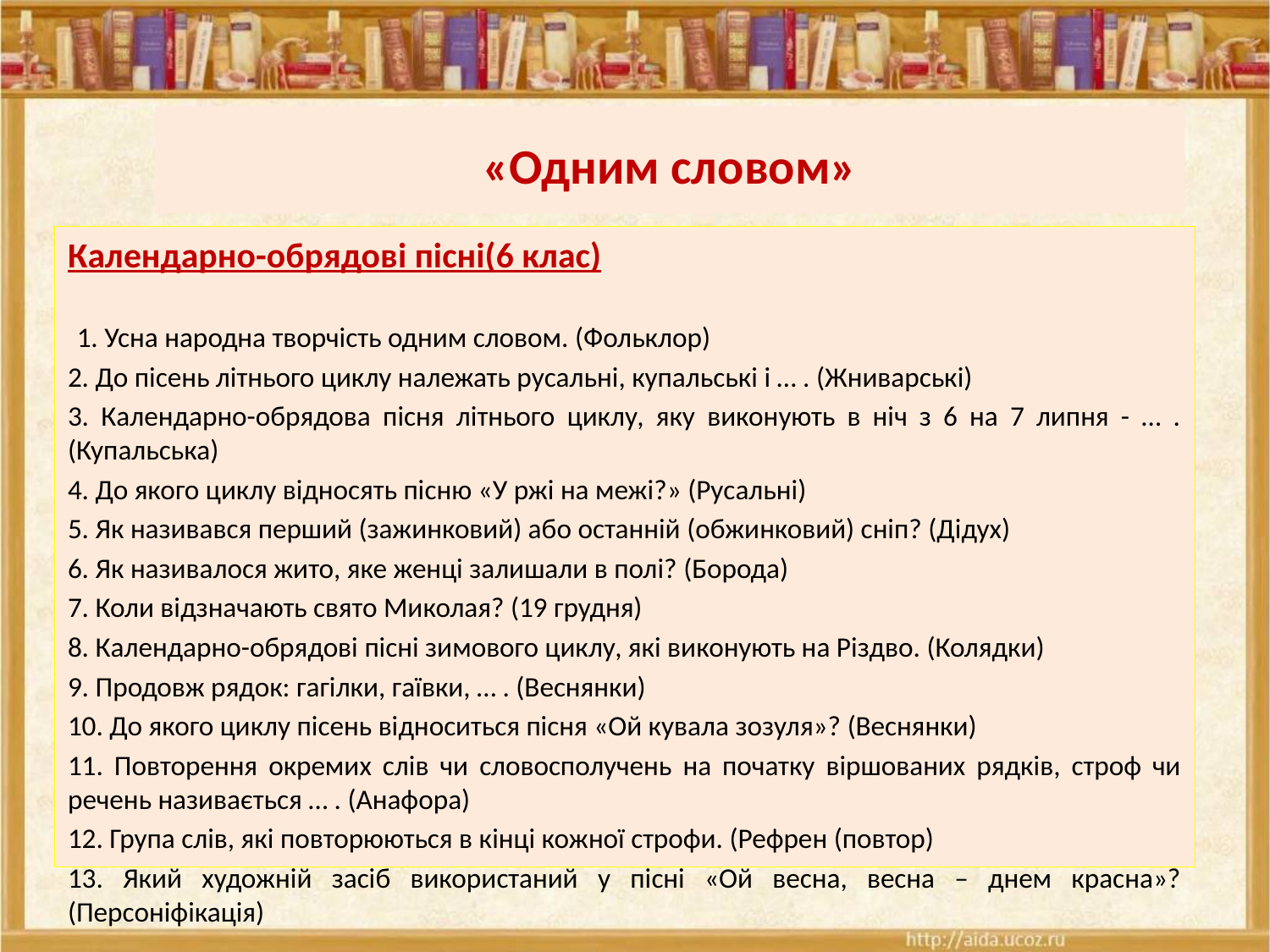

# «Одним словом»
Календарно-обрядові пісні(6 клас)
 1. Усна народна творчість одним словом. (Фольклор)
2. До пісень літнього циклу належать русальні, купальські і … . (Жниварські)
3. Календарно-обрядова пісня літнього циклу, яку виконують в ніч з 6 на 7 липня - … . (Купальська)
4. До якого циклу відносять пісню «У ржі на межі?» (Русальні)
5. Як називався перший (зажинковий) або останній (обжинковий) сніп? (Дідух)
6. Як називалося жито, яке женці залишали в полі? (Борода)
7. Коли відзначають свято Миколая? (19 грудня)
8. Календарно-обрядові пісні зимового циклу, які виконують на Різдво. (Колядки)
9. Продовж рядок: гагілки, гаївки, … . (Веснянки)
10. До якого циклу пісень відноситься пісня «Ой кувала зозуля»? (Веснянки)
11. Повторення окремих слів чи словосполучень на початку віршованих рядків, строф чи речень називається … . (Анафора)
12. Група слів, які повторюються в кінці кожної строфи. (Рефрен (повтор)
13. Який художній засіб використаний у пісні «Ой весна, весна – днем красна»? (Персоніфікація)